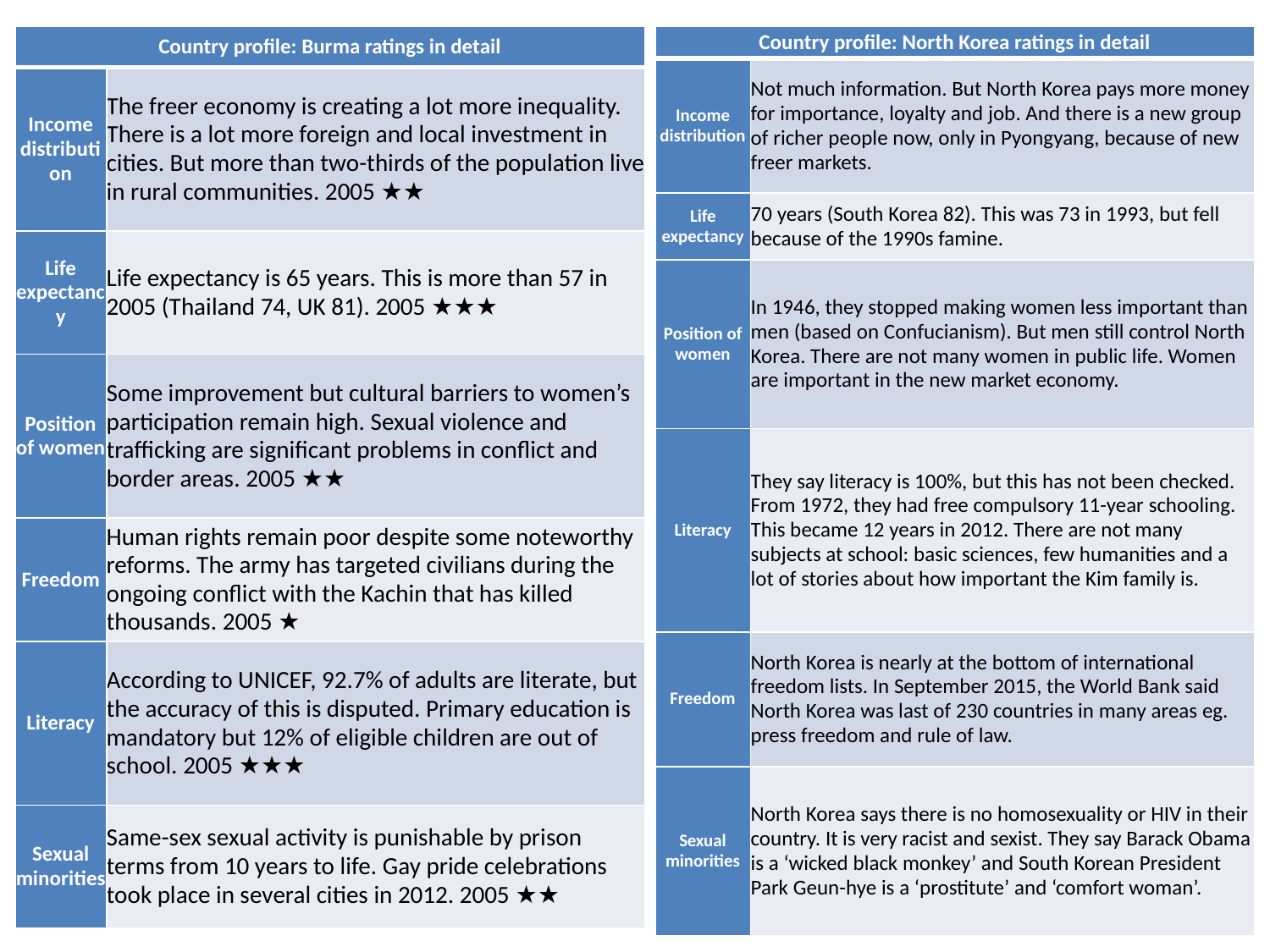

| Country profile: North Korea ratings in detail |  |
| --- | --- |
| Income distribution | Not much information. But North Korea pays more money for importance, loyalty and job. And there is a new group of richer people now, only in Pyongyang, because of new freer markets. |
| Life expectancy | 70 years (South Korea 82). This was 73 in 1993, but fell because of the 1990s famine. |
| Position of women | In 1946, they stopped making women less important than men (based on Confucianism). But men still control North Korea. There are not many women in public life. Women are important in the new market economy. |
| Literacy | They say literacy is 100%, but this has not been checked. From 1972, they had free compulsory 11-year schooling. This became 12 years in 2012. There are not many subjects at school: basic sciences, few humanities and a lot of stories about how important the Kim family is. |
| Freedom | North Korea is nearly at the bottom of international freedom lists. In September 2015, the World Bank said North Korea was last of 230 countries in many areas eg. press freedom and rule of law. |
| Sexual minorities | North Korea says there is no homosexuality or HIV in their country. It is very racist and sexist. They say Barack Obama is a ‘wicked black monkey’ and South Korean President Park Geun-hye is a ‘prostitute’ and ‘comfort woman’. |
| Country profile: Burma ratings in detail |  |
| --- | --- |
| Income distribution | The freer economy is creating a lot more inequality. There is a lot more foreign and local investment in cities. But more than two-thirds of the population live in rural communities. 2005 ★★ |
| Life expectancy | Life expectancy is 65 years. This is more than 57 in 2005 (Thailand 74, UK 81). 2005 ★★★ |
| Position of women | Some improvement but cultural barriers to women’s participation remain high. Sexual violence and trafficking are significant problems in conflict and border areas. 2005 ★★ |
| Freedom | Human rights remain poor despite some noteworthy reforms. The army has targeted civilians during the ongoing conflict with the Kachin that has killed thousands. 2005 ★ |
| Literacy | According to UNICEF, 92.7% of adults are literate, but the accuracy of this is disputed. Primary education is mandatory but 12% of eligible children are out of school. 2005 ★★★ |
| Sexual minorities | Same-sex sexual activity is punishable by prison terms from 10 years to life. Gay pride celebrations took place in several cities in 2012. 2005 ★★ |
#